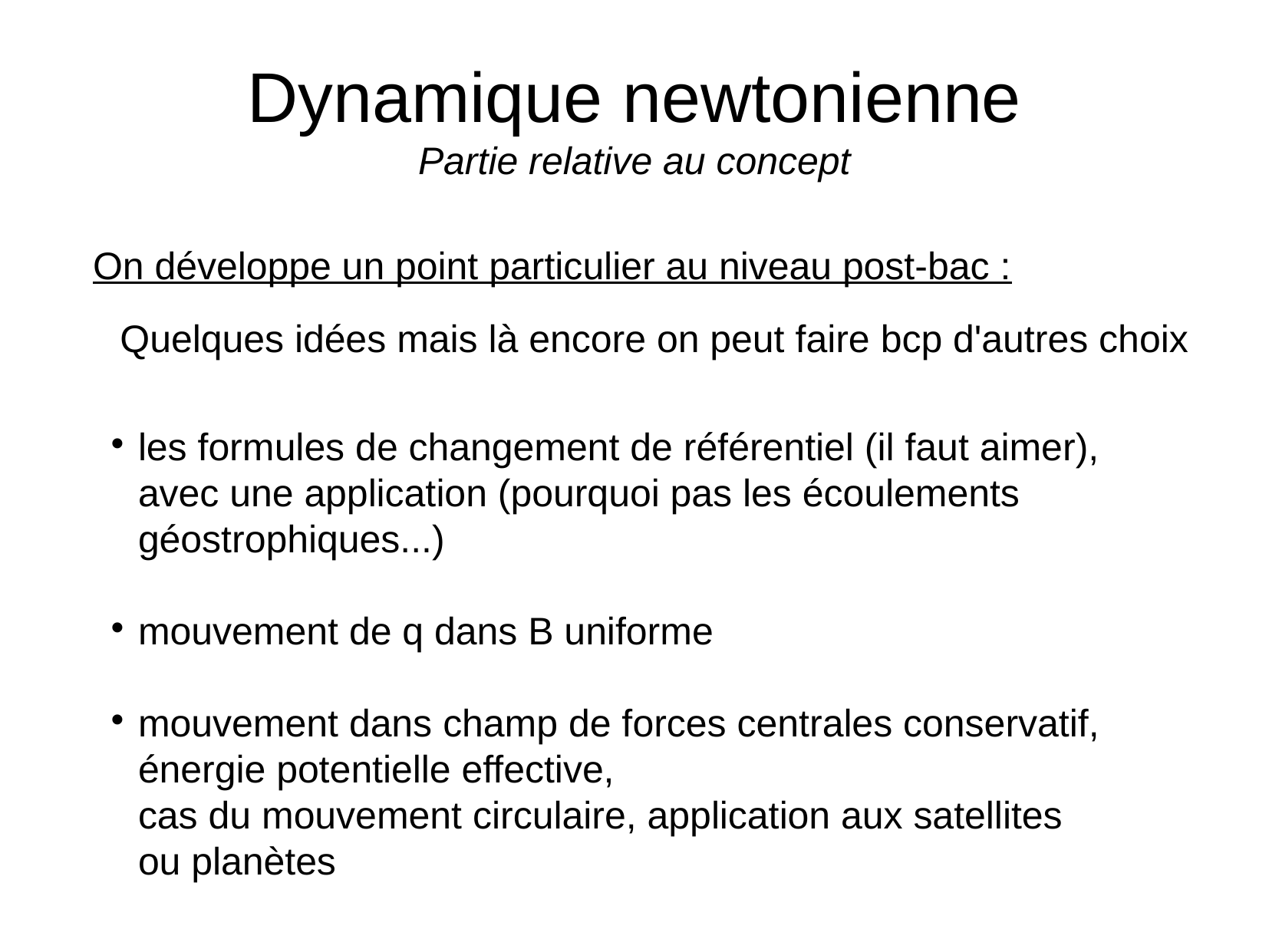

# Dynamique newtonienne Partie relative au concept
On développe un point particulier au niveau post-bac :
Quelques idées mais là encore on peut faire bcp d'autres choix
les formules de changement de référentiel (il faut aimer),
avec une application (pourquoi pas les écoulements
géostrophiques...)
mouvement de q dans B uniforme
mouvement dans champ de forces centrales conservatif,
énergie potentielle effective,
cas du mouvement circulaire, application aux satellites
ou planètes